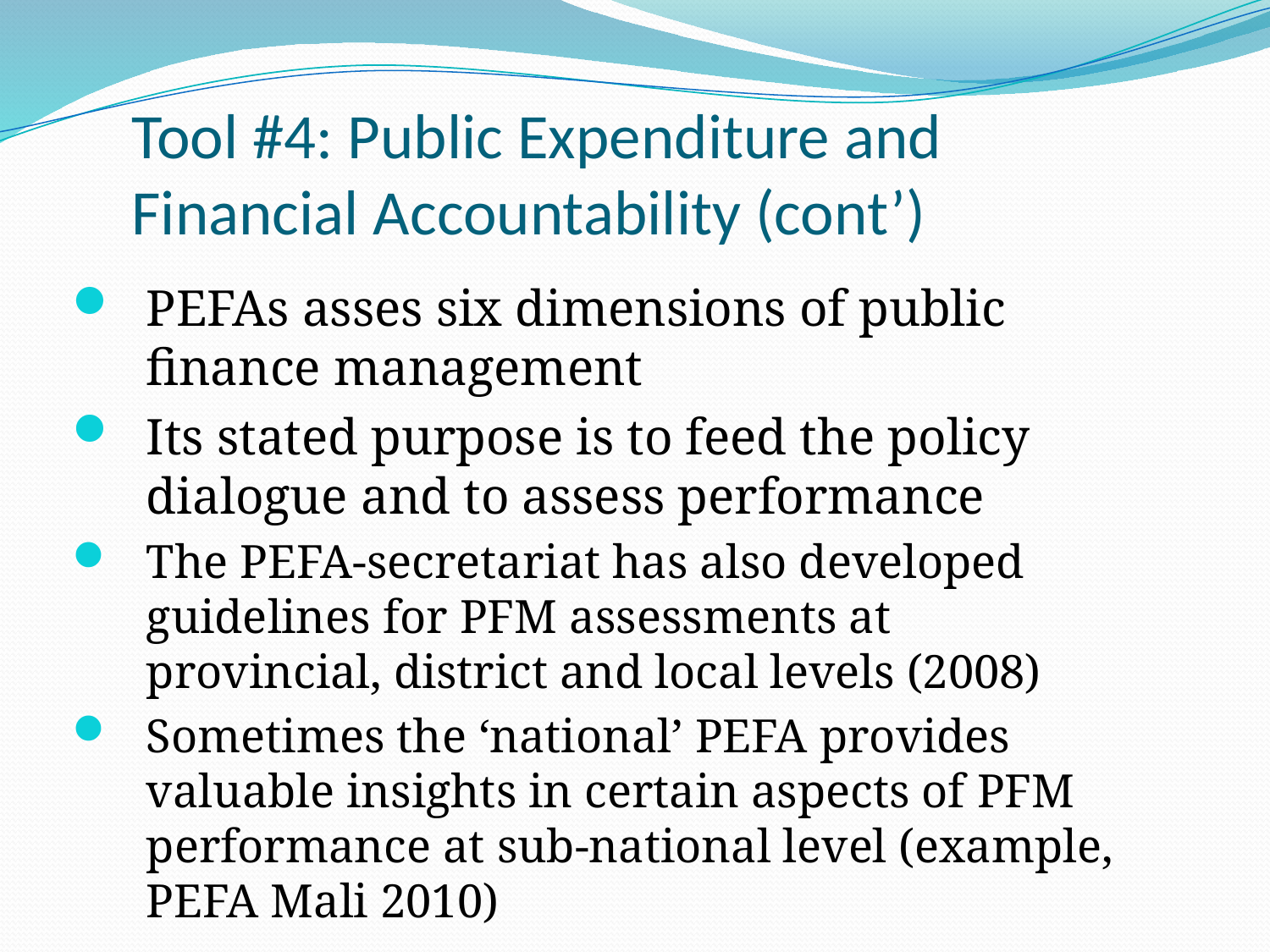

Tool #4: Public Expenditure and Financial Accountability (cont’)
PEFAs asses six dimensions of public finance management
Its stated purpose is to feed the policy dialogue and to assess performance
The PEFA-secretariat has also developed guidelines for PFM assessments at provincial, district and local levels (2008)
Sometimes the ‘national’ PEFA provides valuable insights in certain aspects of PFM performance at sub-national level (example, PEFA Mali 2010)